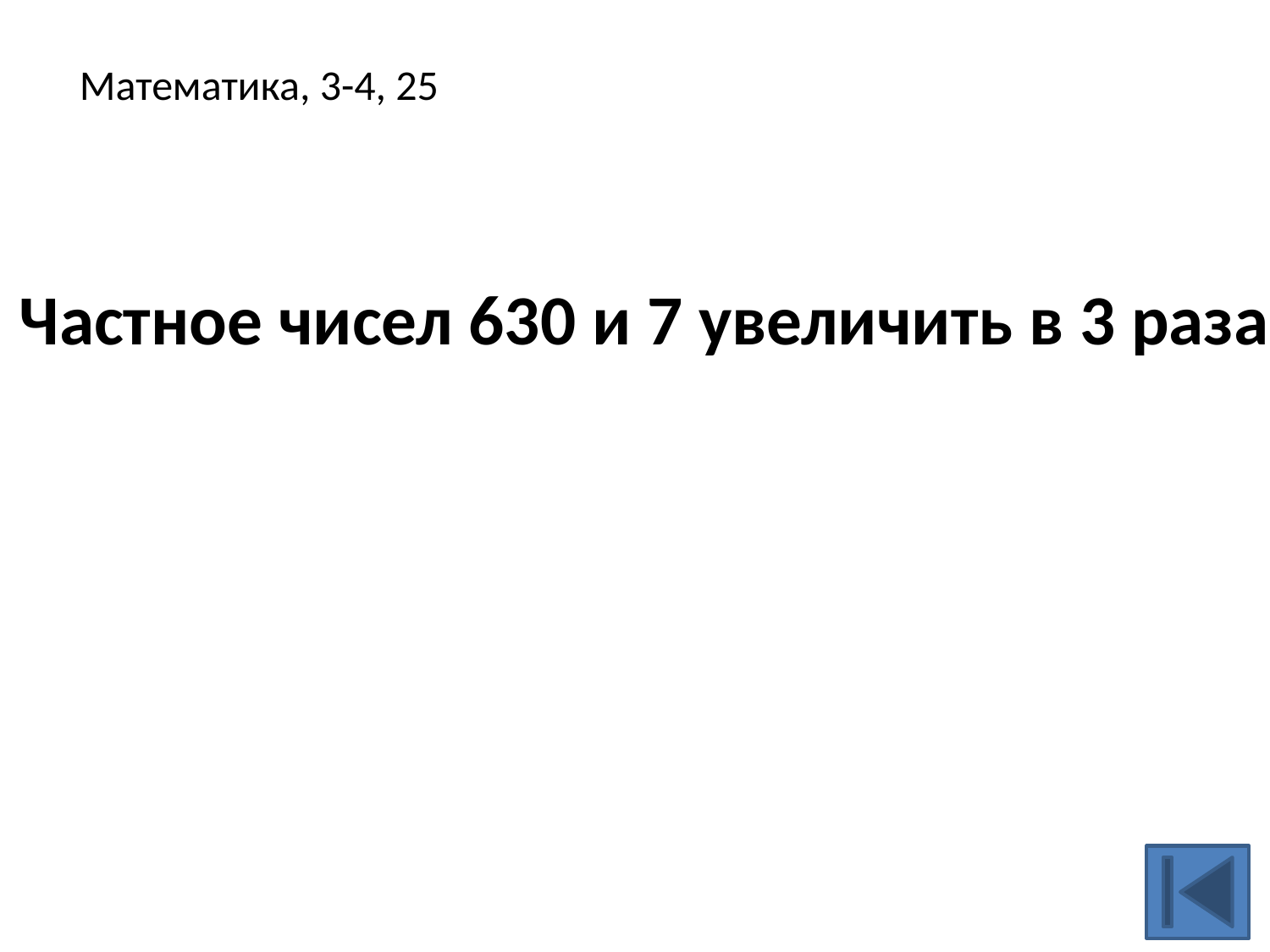

Математика, 3-4, 25
Частное чисел 630 и 7 увеличить в 3 раза